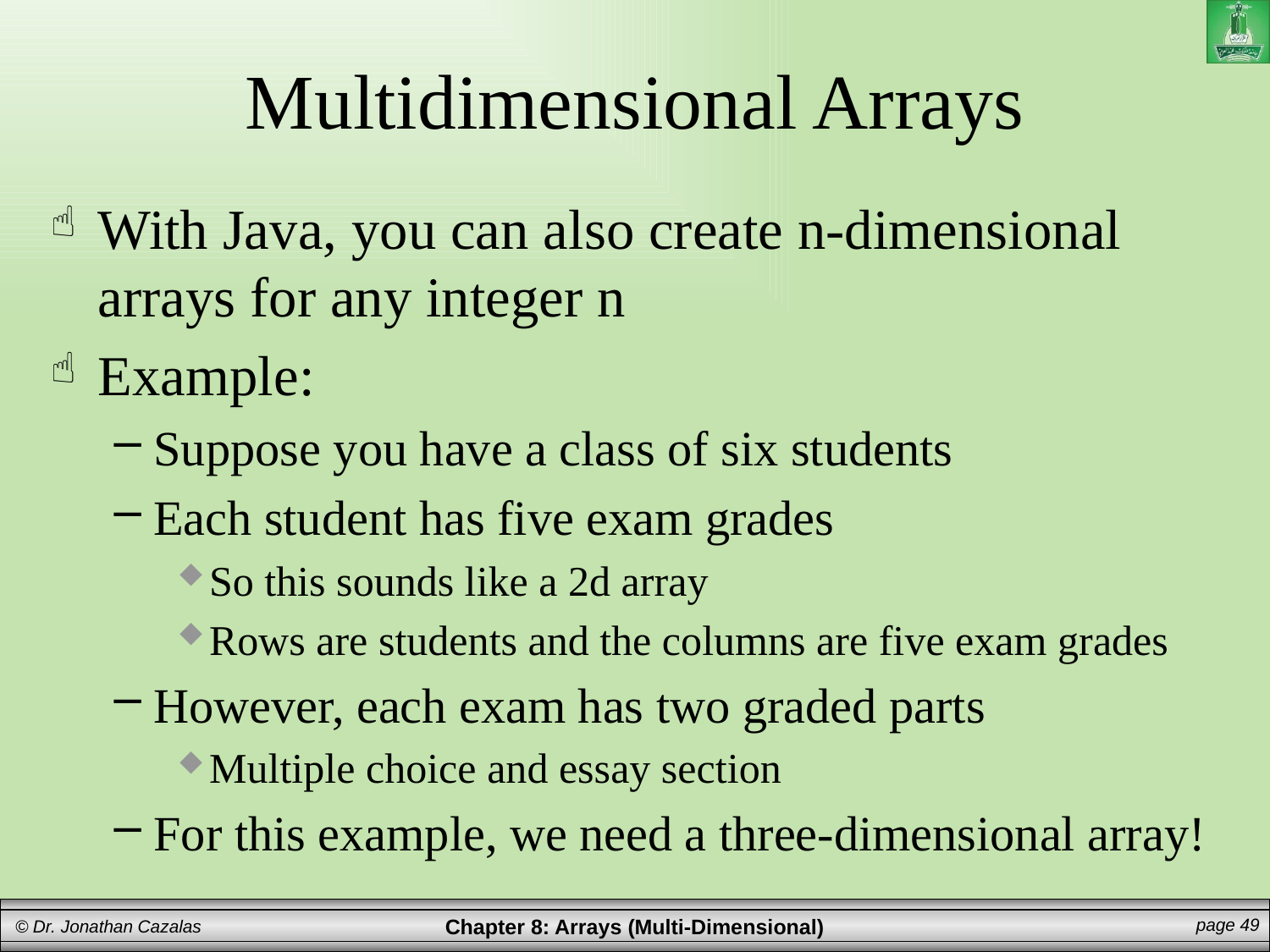

# Multidimensional Arrays
With Java, you can also create n-dimensional arrays for any integer n
Example:
Suppose you have a class of six students
Each student has five exam grades
So this sounds like a 2d array
Rows are students and the columns are five exam grades
However, each exam has two graded parts
Multiple choice and essay section
For this example, we need a three-dimensional array!